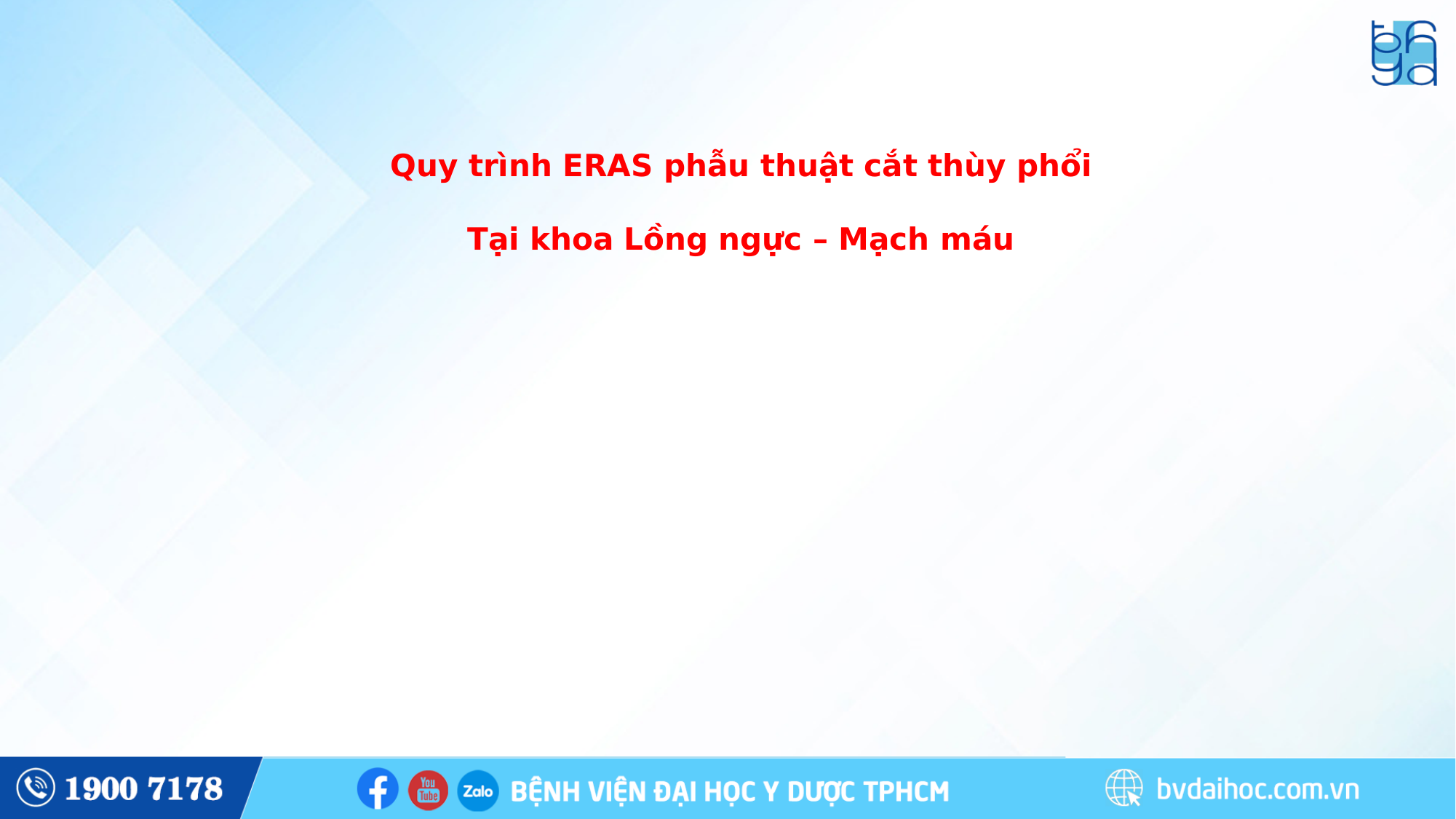

# Quy trình ERAS phẫu thuật cắt thùy phổi Tại khoa Lồng ngực – Mạch máu